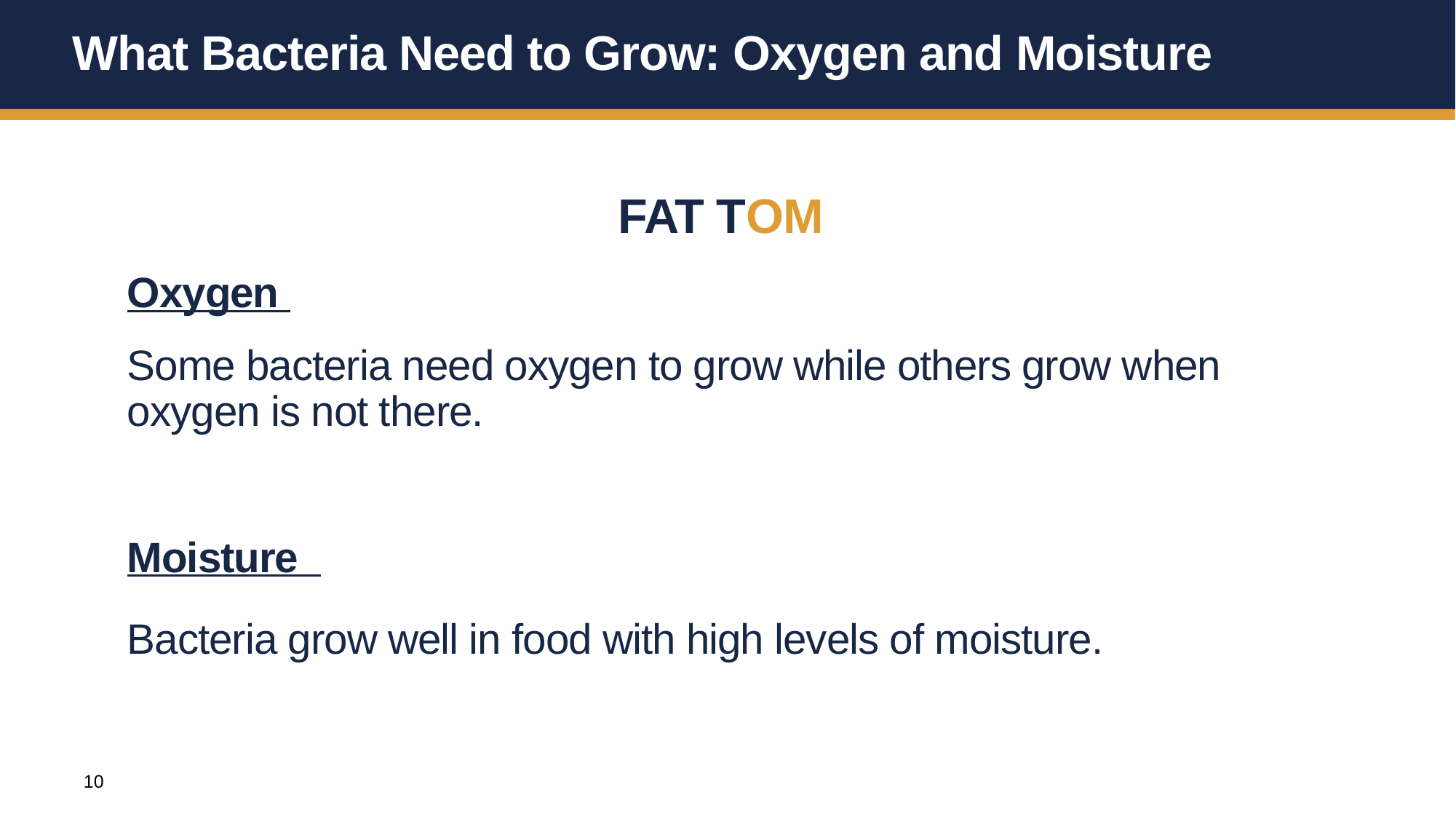

# What Bacteria Need to Grow: Oxygen and Moisture
FAT TOM
Oxygen
Some bacteria need oxygen to grow while others grow when oxygen is not there.

Moisture
Bacteria grow well in food with high levels of moisture.

10